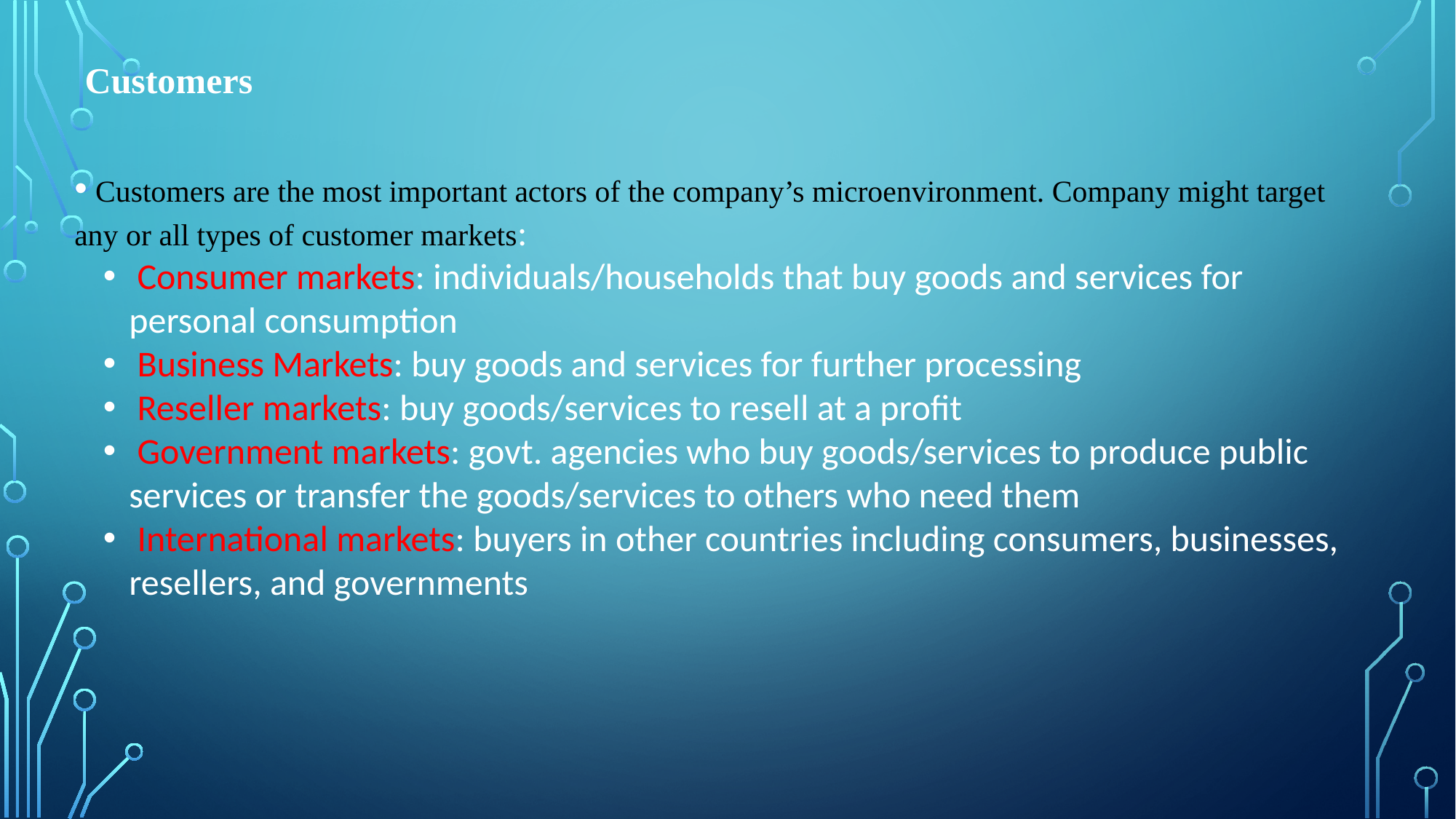

Customers
 Customers are the most important actors of the company’s microenvironment. Company might target any or all types of customer markets:
 Consumer markets: individuals/households that buy goods and services for personal consumption
 Business Markets: buy goods and services for further processing
 Reseller markets: buy goods/services to resell at a profit
 Government markets: govt. agencies who buy goods/services to produce public services or transfer the goods/services to others who need them
 International markets: buyers in other countries including consumers, businesses, resellers, and governments